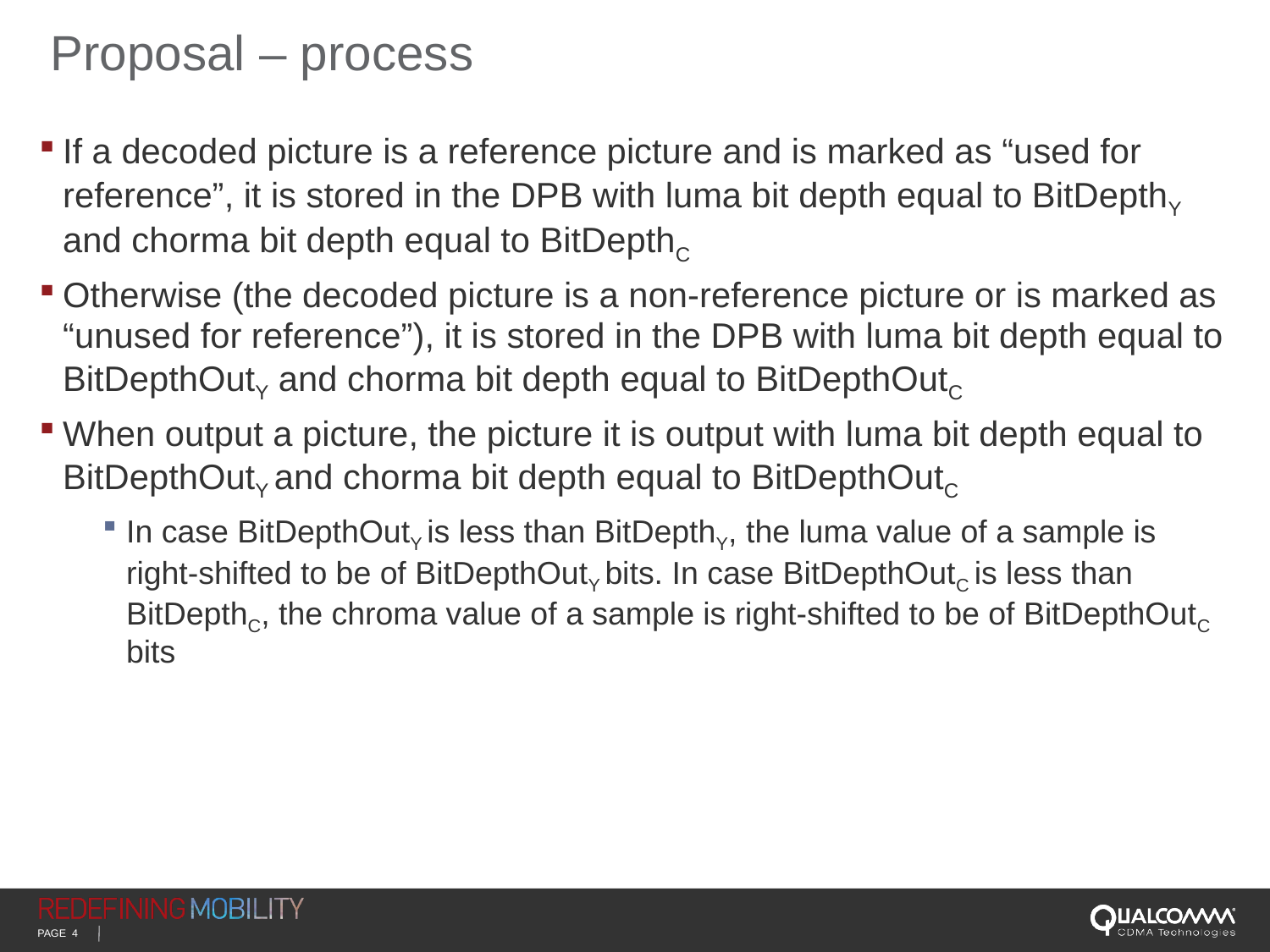

# Proposal – process
If a decoded picture is a reference picture and is marked as “used for reference”, it is stored in the DPB with luma bit depth equal to BitDepthY and chorma bit depth equal to BitDepthC
Otherwise (the decoded picture is a non-reference picture or is marked as “unused for reference”), it is stored in the DPB with luma bit depth equal to BitDepthOutY and chorma bit depth equal to BitDepthOutC
When output a picture, the picture it is output with luma bit depth equal to BitDepthOutY and chorma bit depth equal to BitDepthOutC
In case BitDepthOutY is less than BitDepthY, the luma value of a sample is right-shifted to be of BitDepthOutY bits. In case BitDepthOutC is less than BitDepthC, the chroma value of a sample is right-shifted to be of BitDepthOutC bits